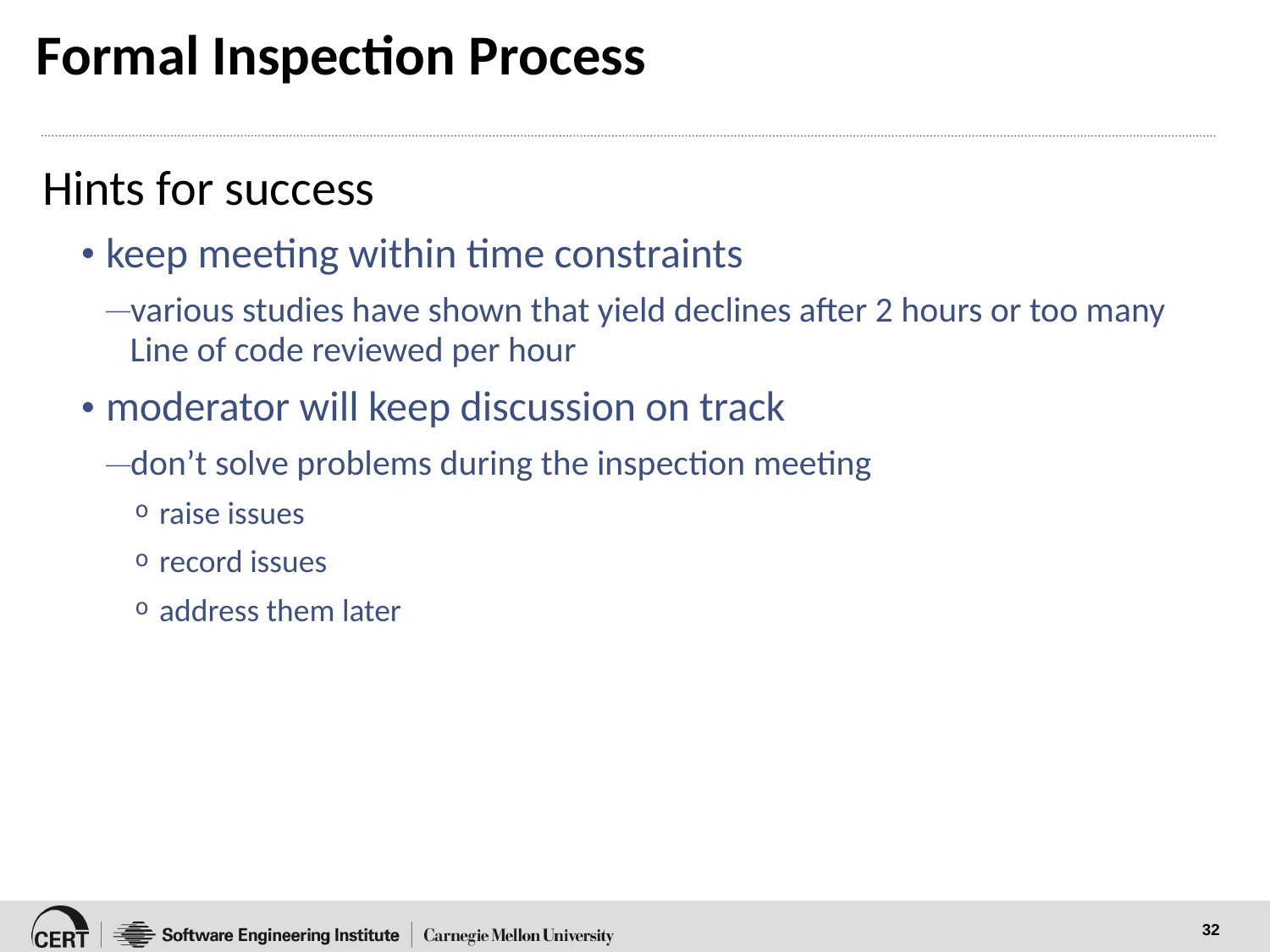

# Formal Inspection Process
Hints for success
keep meeting within time constraints
various studies have shown that yield declines after 2 hours or too many Line of code reviewed per hour
moderator will keep discussion on track
don’t solve problems during the inspection meeting
raise issues
record issues
address them later